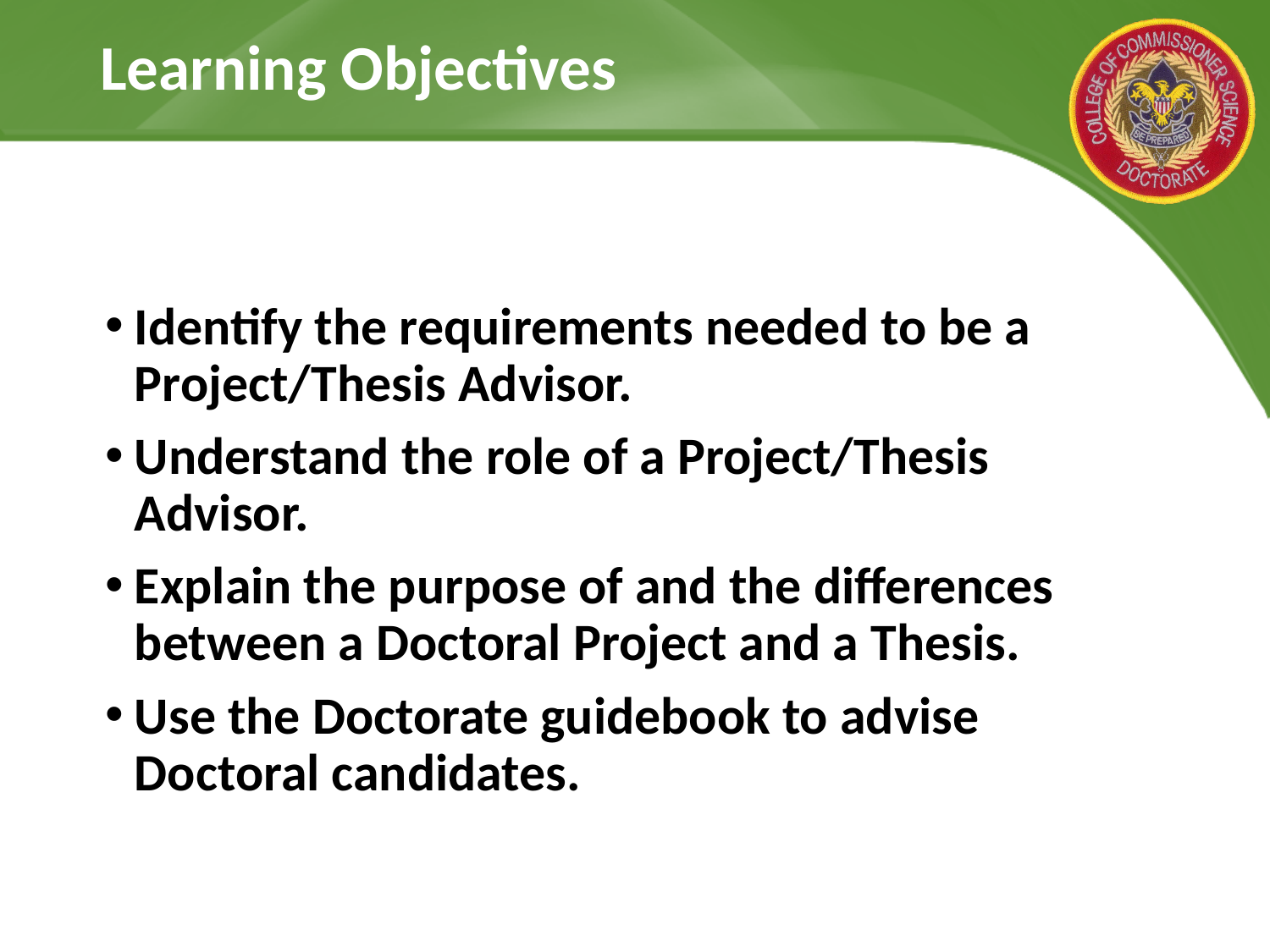

# Learning Objectives
Identify the requirements needed to be a Project/Thesis Advisor.
Understand the role of a Project/Thesis Advisor.
Explain the purpose of and the differences between a Doctoral Project and a Thesis.
Use the Doctorate guidebook to advise Doctoral candidates.